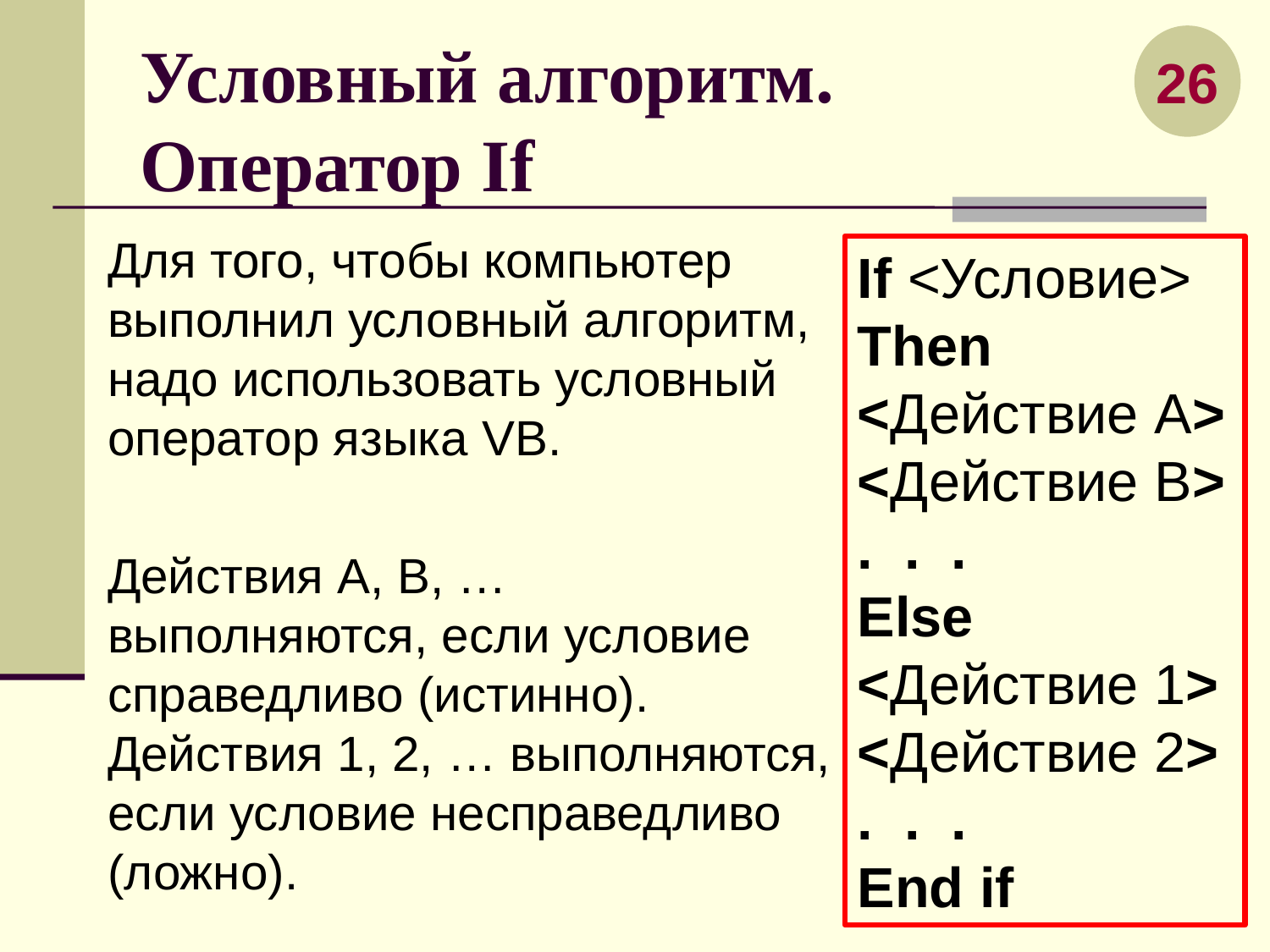

26
# Условный алгоритм. Оператор If
Для того, чтобы компьютер выполнил условный алгоритм, надо использовать условный оператор языка VB.

Действия А, В, … выполняются, если условие справедливо (истинно). Действия 1, 2, … выполняются, если условие несправедливо (ложно).

If <Условие> Then
<Действие А>
<Действие В>
.  .  .
Else
<Действие 1>
<Действие 2>
.  .  .
End if